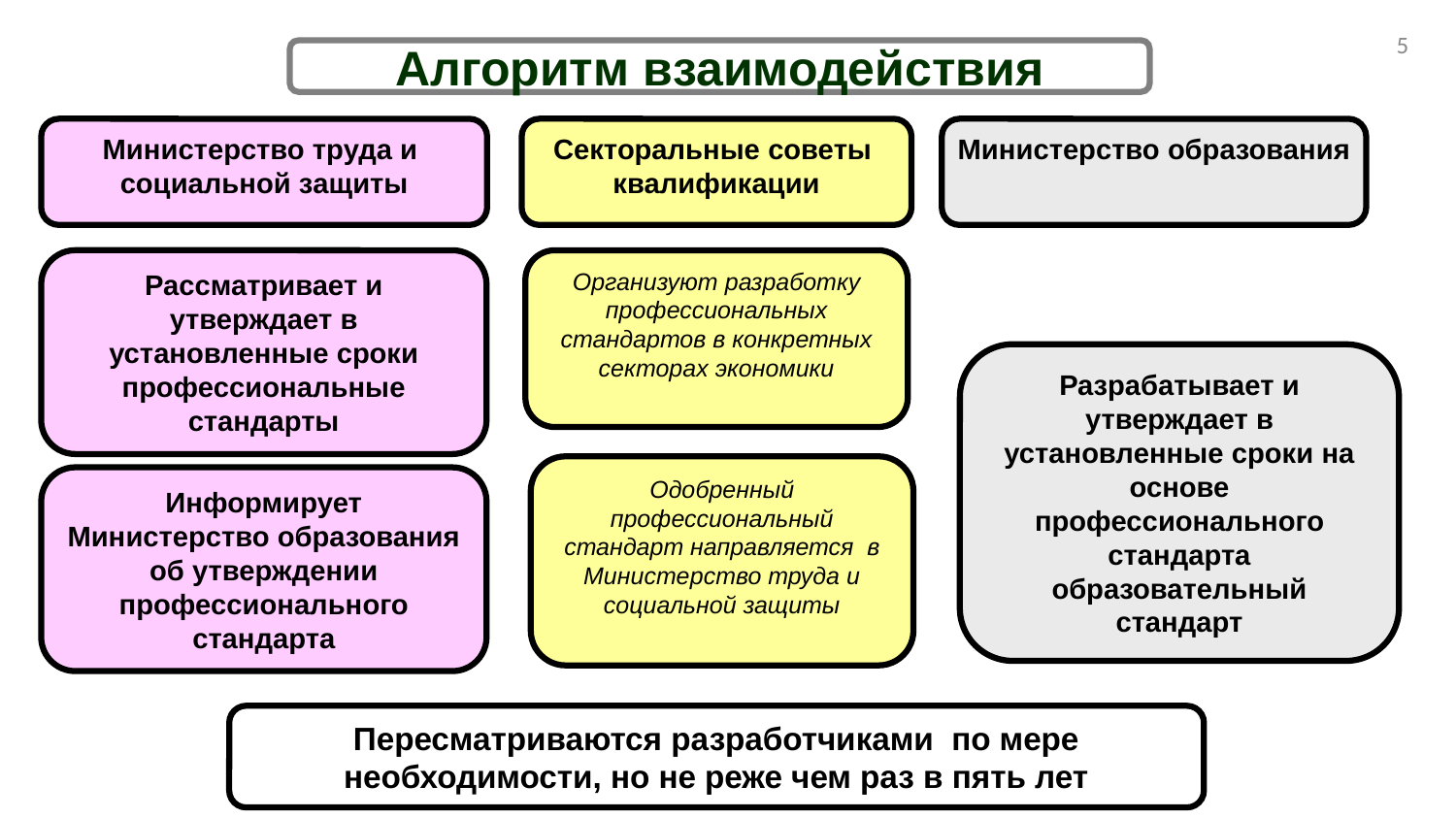

5
Алгоритм взаимодействия
Министерство труда и
социальной защиты
Секторальные советы
квалификации
Министерство образования
Рассматривает и утверждает в установленные сроки
профессиональные стандарты
Организуют разработку
профессиональных
стандартов в конкретных
секторах экономики

Разрабатывает и
утверждает в
установленные сроки на основе профессионального стандарта образовательный стандарт
Одобренный профессиональный стандарт направляется  в Министерство труда и
социальной защиты

Информирует Министерство образования
об утверждении
профессионального стандарта
Пересматриваются разработчиками  по мере необходимости, но не реже чем раз в пять лет